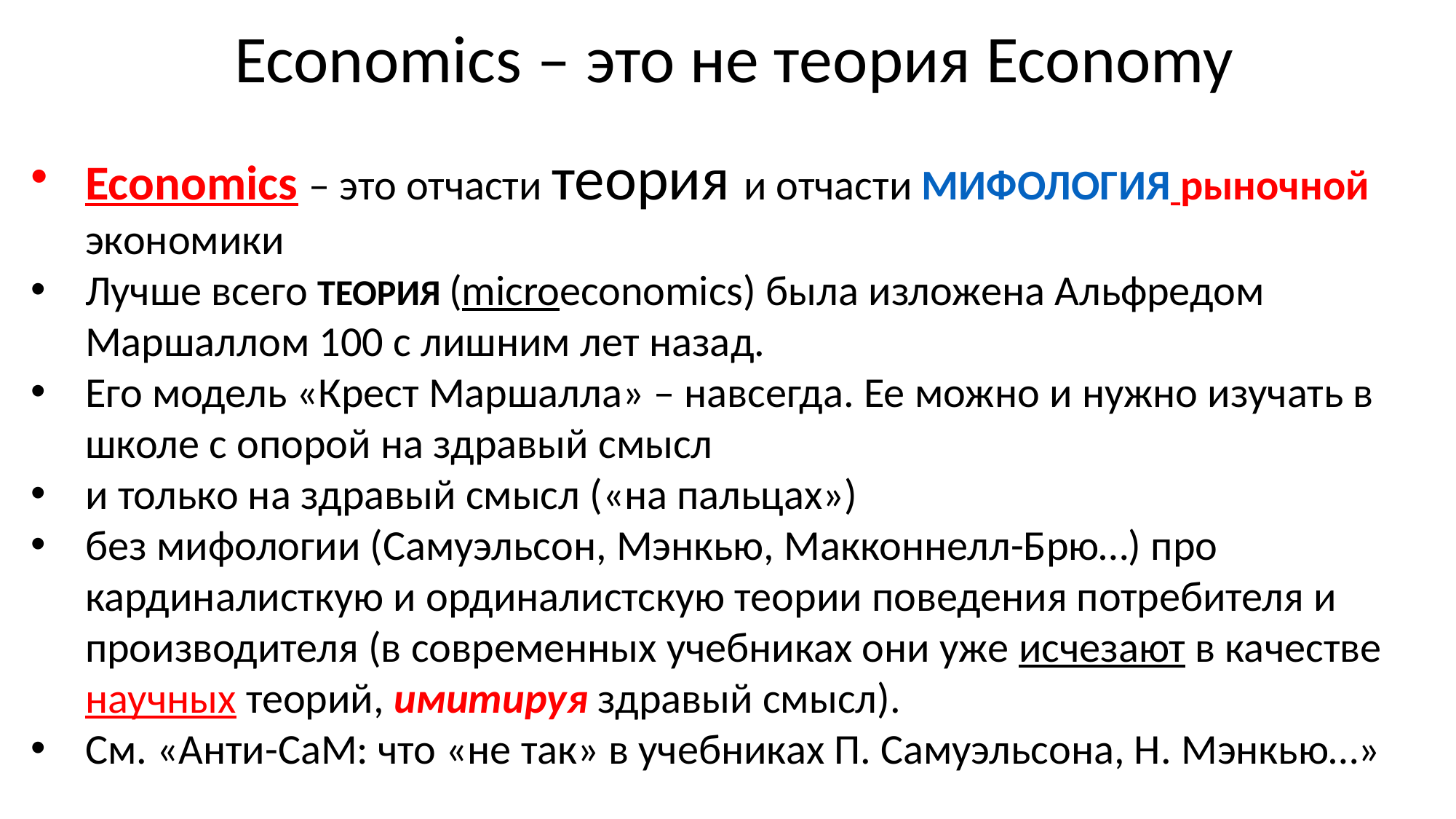

# Economics – это не теория Economy
Economics – это отчасти теория и отчасти МИФОЛОГИЯ рыночной экономики
Лучше всего ТЕОРИЯ (microeconomics) была изложена Альфредом Маршаллом 100 с лишним лет назад.
Его модель «Крест Маршалла» – навсегда. Ее можно и нужно изучать в школе с опорой на здравый смысл
и только на здравый смысл («на пальцах»)
без мифологии (Самуэльсон, Мэнкью, Макконнелл-Брю…) про кардиналисткую и ординалистскую теории поведения потребителя и производителя (в современных учебниках они уже исчезают в качестве научных теорий, имитируя здравый смысл).
См. «Анти-СаМ: что «не так» в учебниках П. Самуэльсона, Н. Мэнкью…»